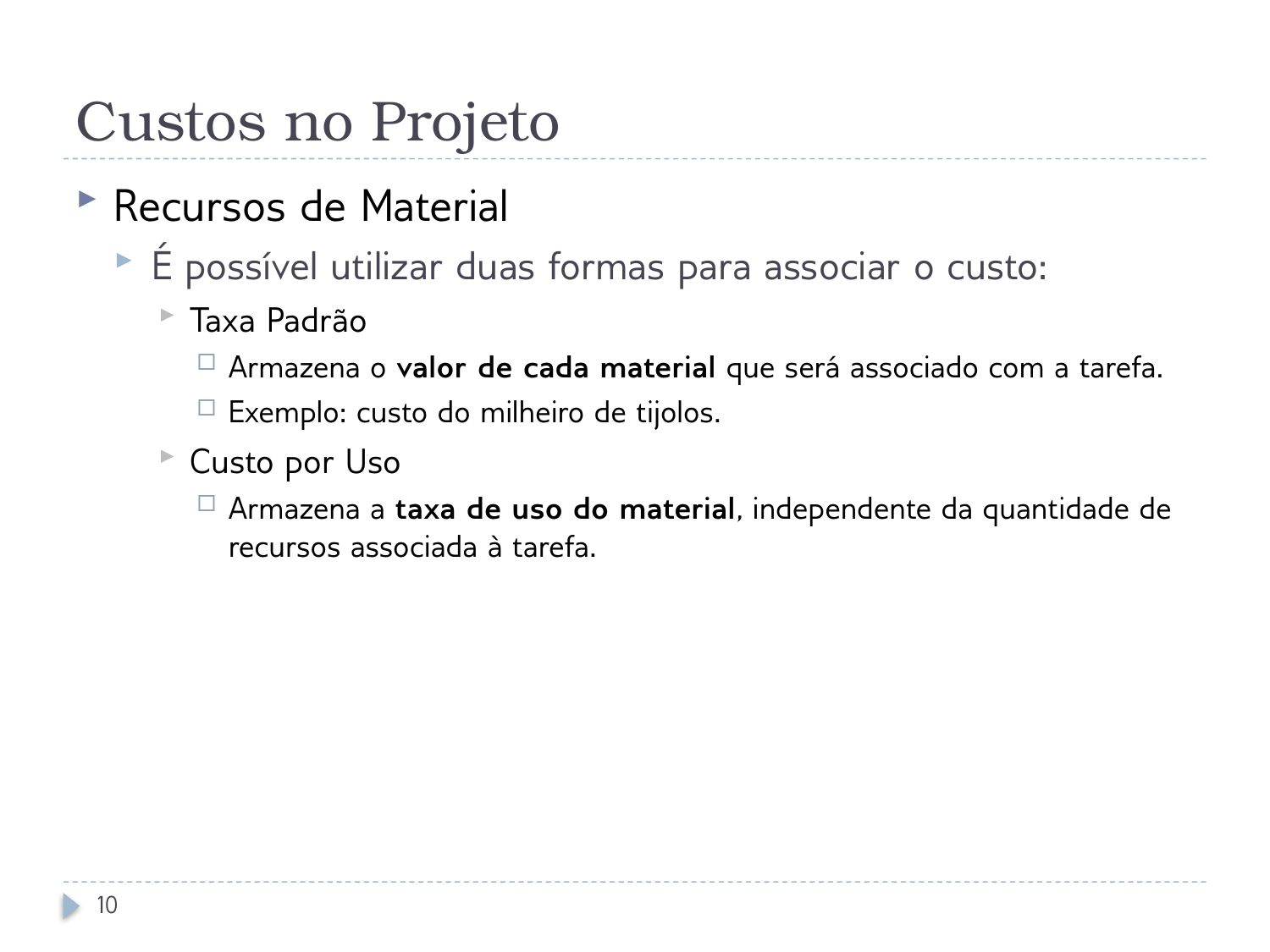

# Custos no Projeto
Recursos de Material
É possível utilizar duas formas para associar o custo:
Taxa Padrão
Armazena o valor de cada material que será associado com a tarefa.
Exemplo: custo do milheiro de tijolos.
Custo por Uso
Armazena a taxa de uso do material, independente da quantidade de recursos associada à tarefa.
10